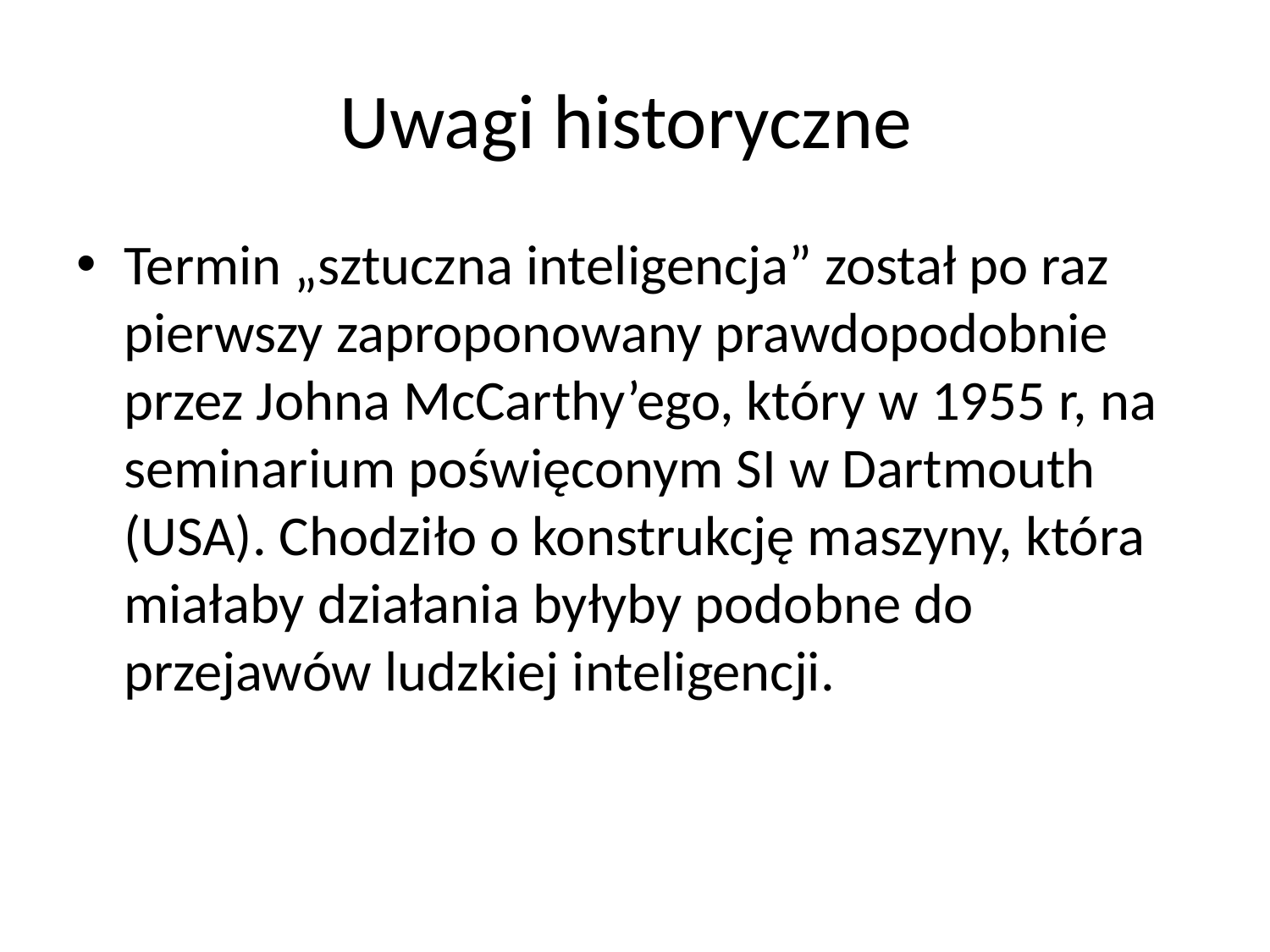

# Uwagi historyczne
Termin „sztuczna inteligencja” został po raz pierwszy zaproponowany prawdopodobnie przez Johna McCarthy’ego, który w 1955 r, na seminarium poświęconym SI w Dartmouth (USA). Chodziło o konstrukcję maszyny, która miałaby działania byłyby podobne do przejawów ludzkiej inteligencji.